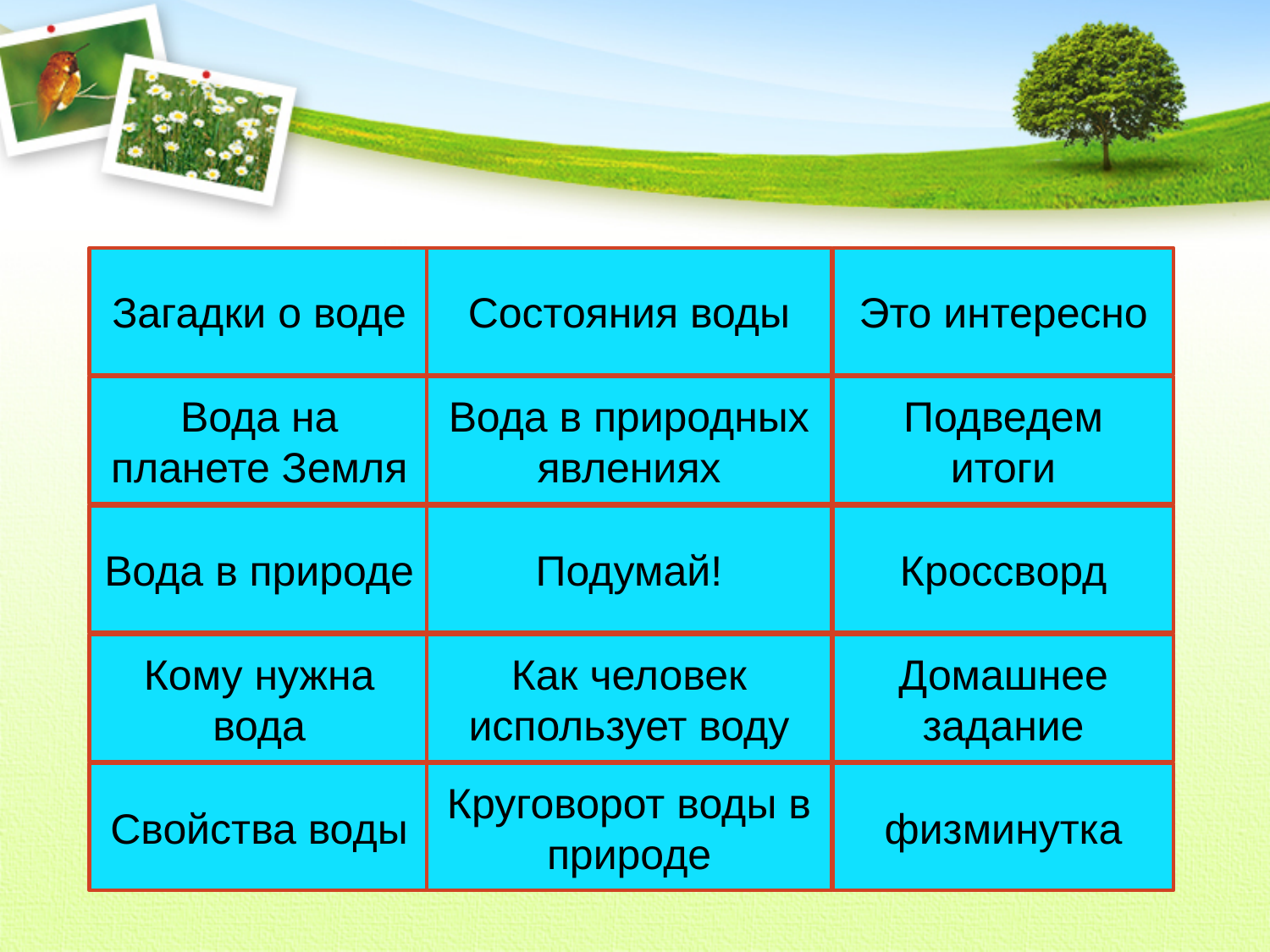

Загадки о воде
Состояния воды
Это интересно
Вода на планете Земля
Вода в природных явлениях
Подведем итоги
Вода в природе
Подумай!
Кроссворд
Кому нужна вода
Как человек использует воду
Домашнее задание
Свойства воды
Круговорот воды в природе
физминутка